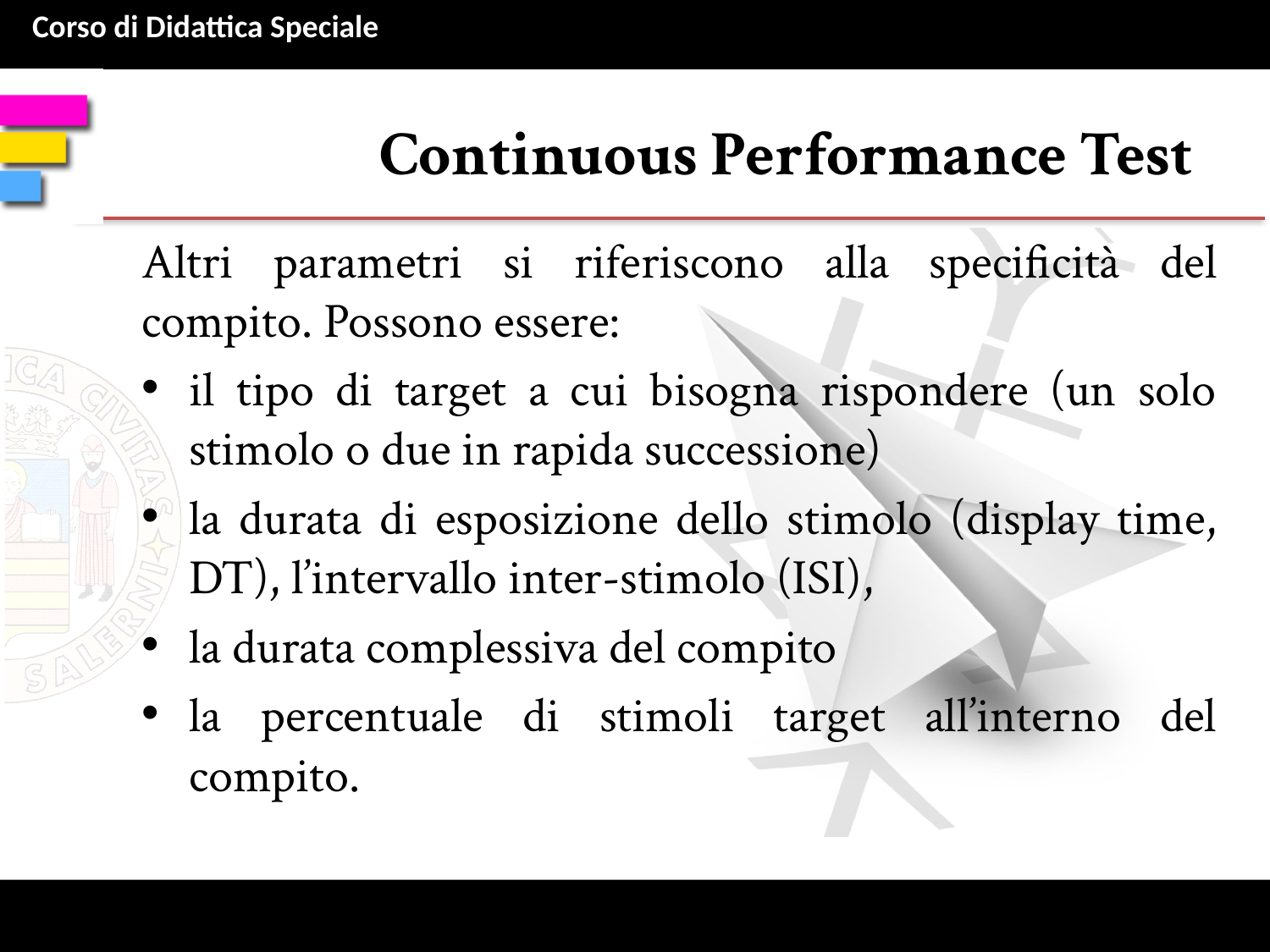

# Continuous Performance Test
Altri parametri si riferiscono alla specificità del compito. Possono essere:
il tipo di target a cui bisogna rispondere (un solo stimolo o due in rapida successione)
la durata di esposizione dello stimolo (display time, DT), l’intervallo inter-stimolo (ISI),
la durata complessiva del compito
la percentuale di stimoli target all’interno del compito.